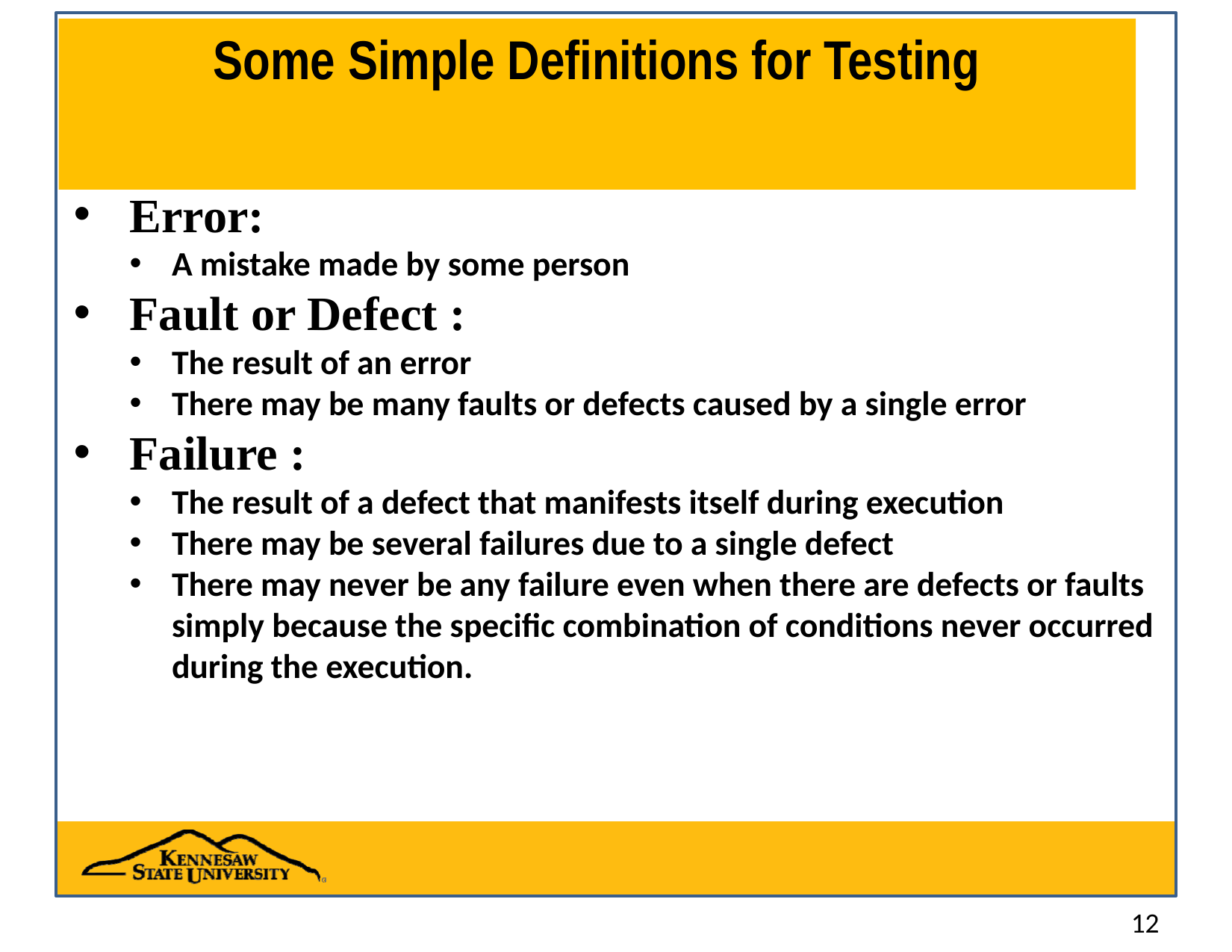

# Some Simple Definitions for Testing
Error:
A mistake made by some person
Fault or Defect :
The result of an error
There may be many faults or defects caused by a single error
Failure :
The result of a defect that manifests itself during execution
There may be several failures due to a single defect
There may never be any failure even when there are defects or faults simply because the specific combination of conditions never occurred during the execution.